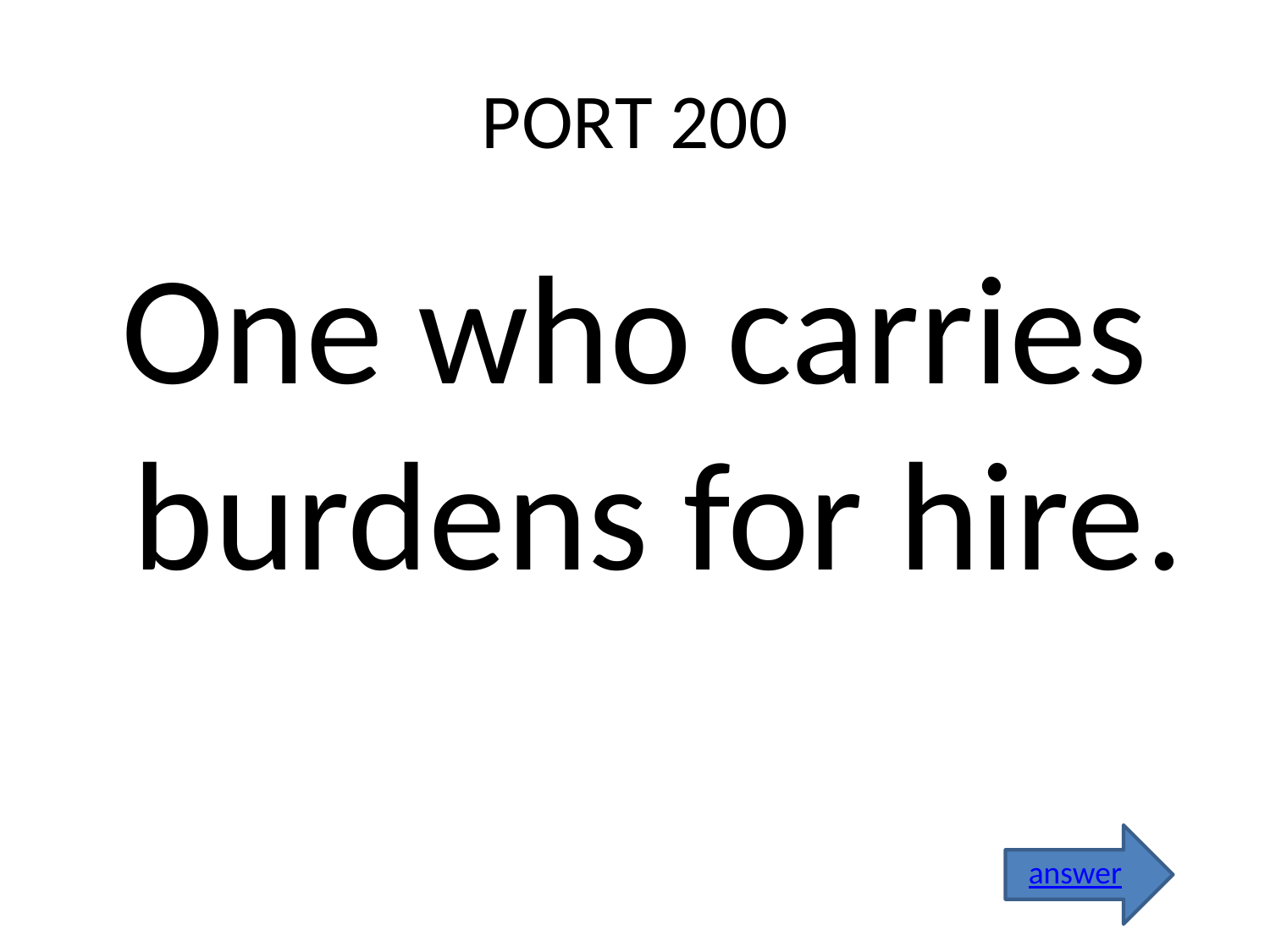

# PORT 200
One who carries burdens for hire.

answer